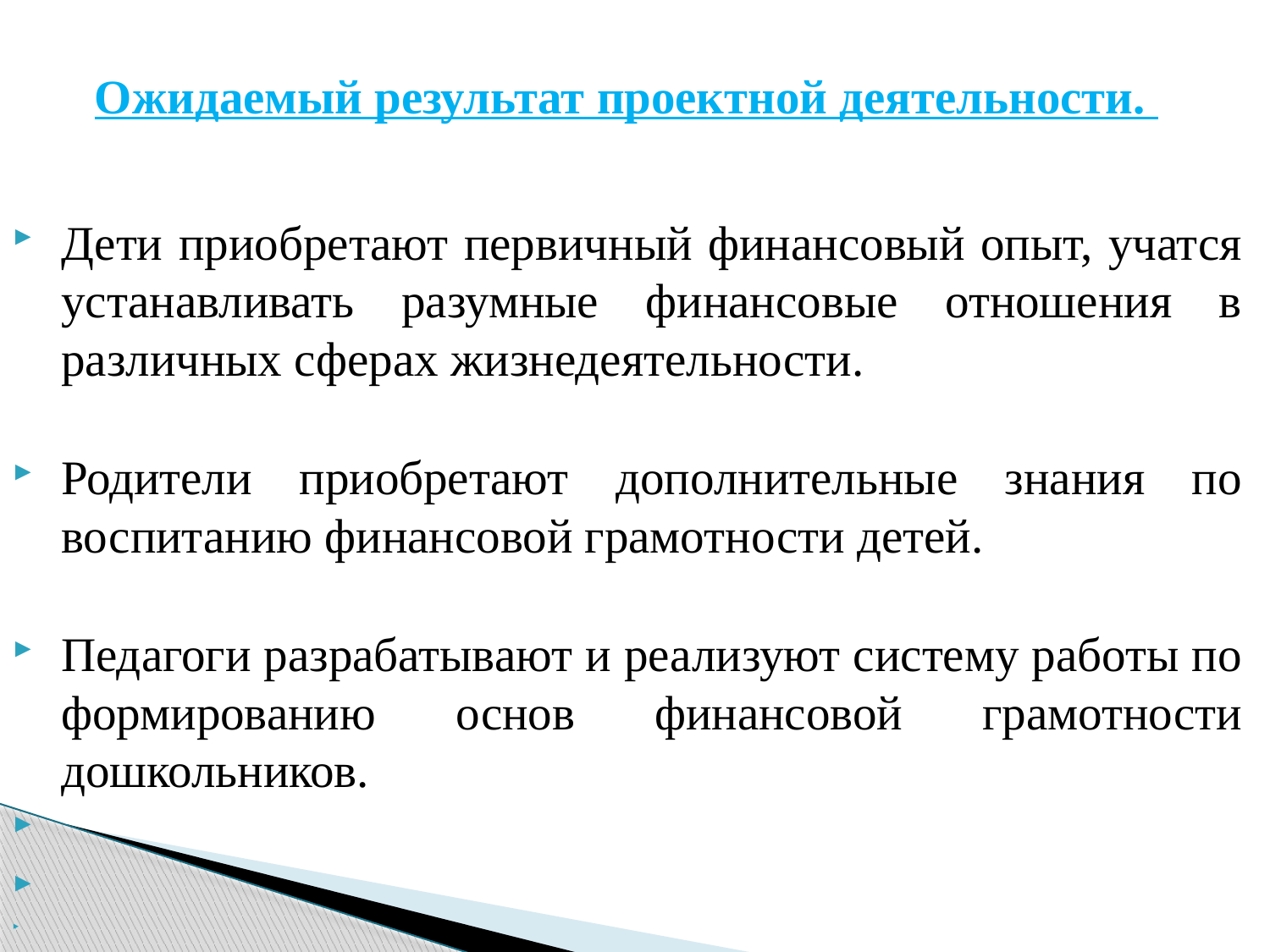

# Ожидаемый результат проектной деятельности.
Дети приобретают первичный финансовый опыт, учатся устанавливать разумные финансовые отношения в различных сферах жизнедеятельности.

Родители приобретают дополнительные знания по воспитанию финансовой грамотности детей.

Педагоги разрабатывают и реализуют систему работы по формированию основ финансовой грамотности дошкольников.